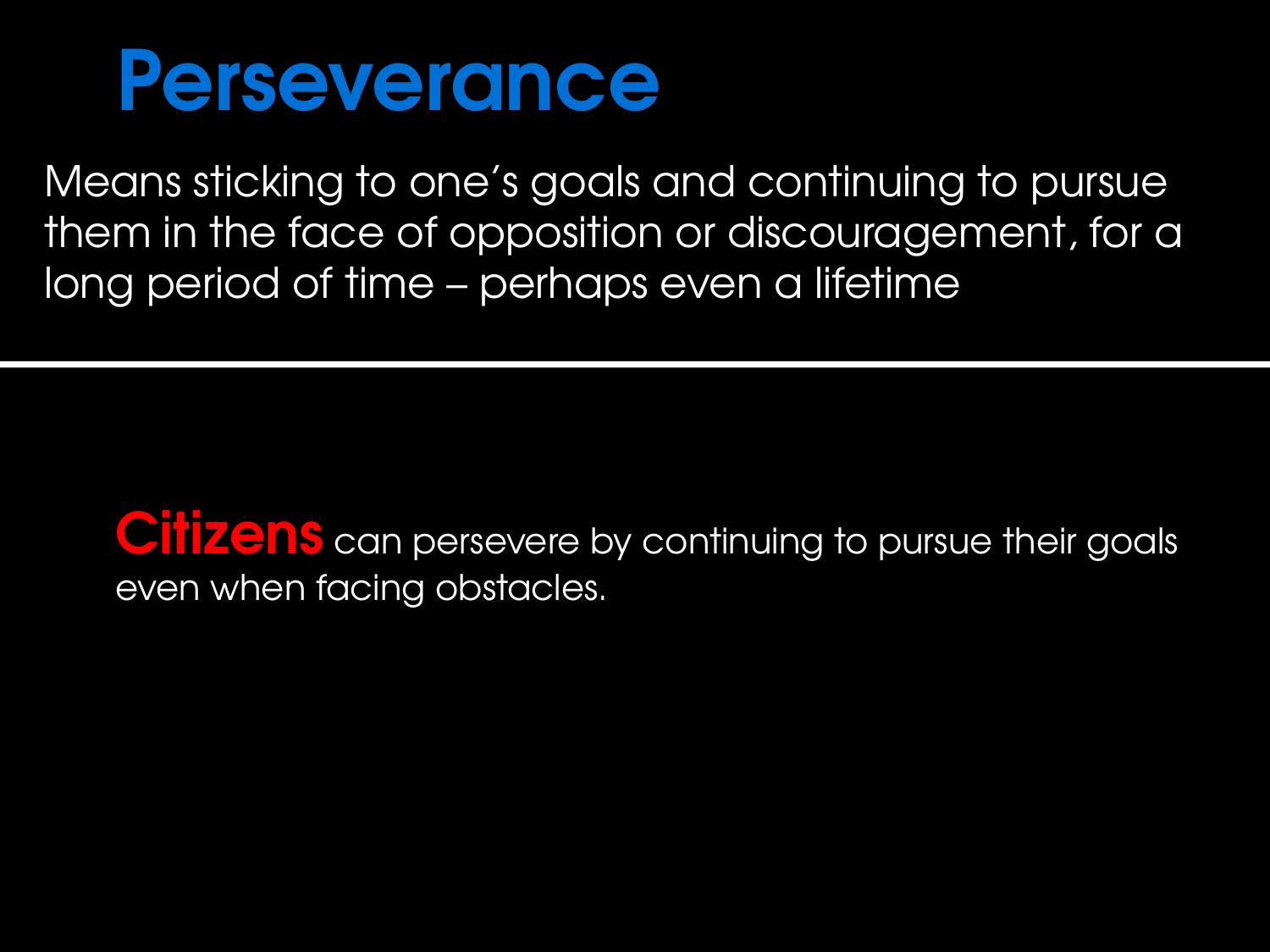

# Perseverance
Means sticking to one’s goals and continuing to pursue them in the face of opposition or discouragement, for a long period of time – perhaps even a lifetime
Citizens can persevere by continuing to pursue their goals even when facing obstacles.